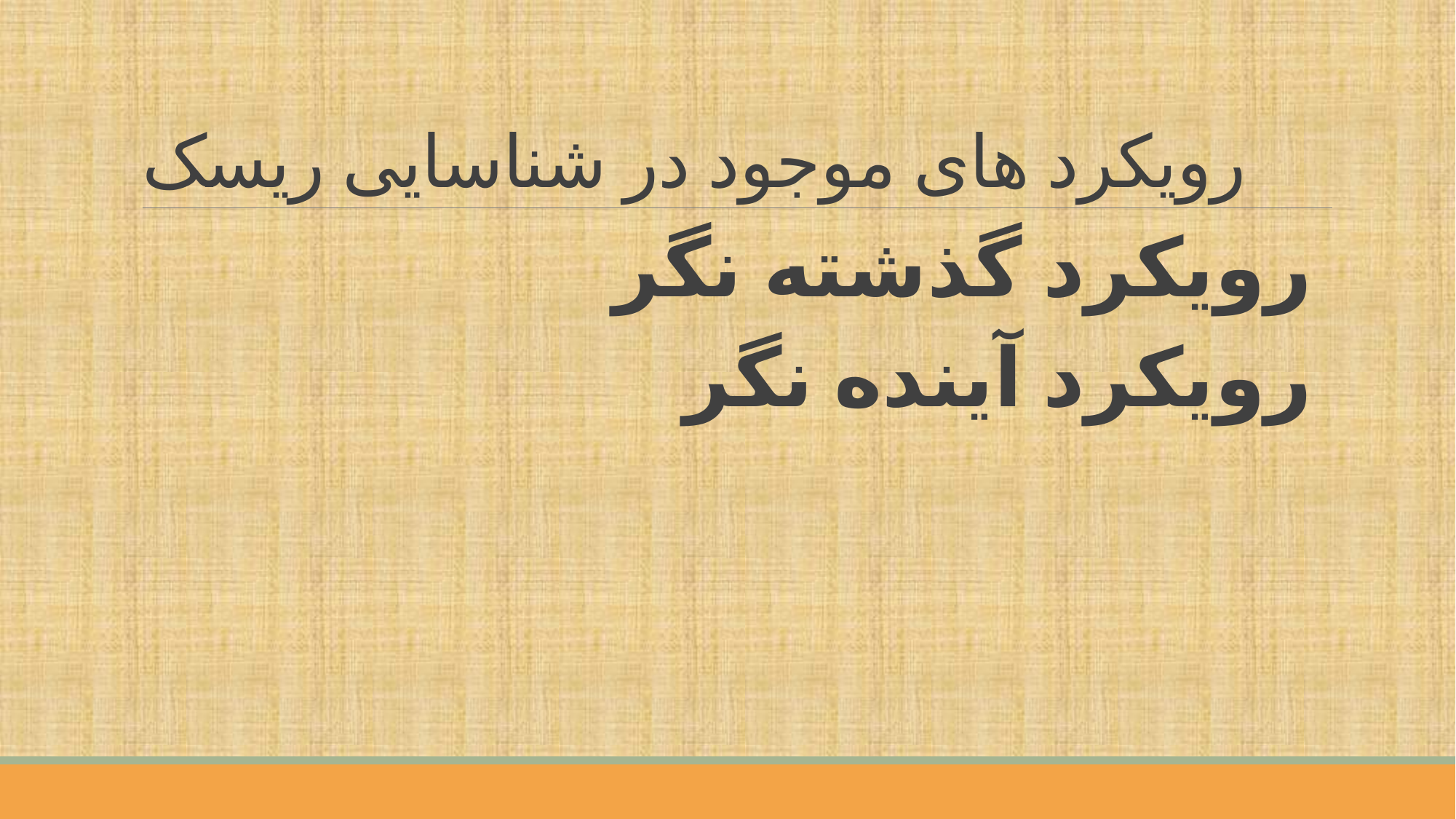

# رویکرد های موجود در شناسایی ریسک
رویکرد گذشته نگر
رویکرد آینده نگر